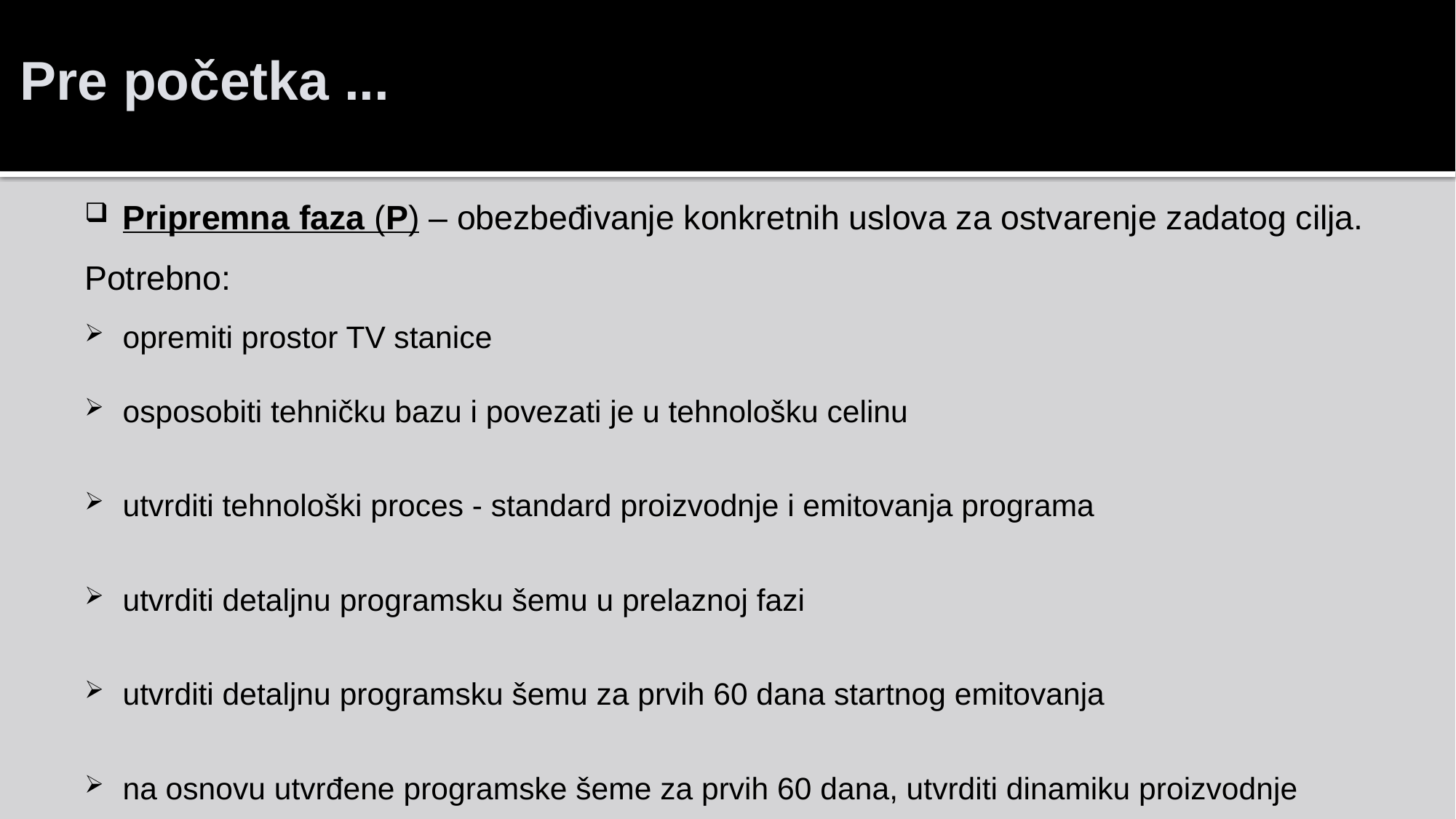

Pre početka ...

Pripremna faza (P) – obezbeđivanje konkretnih uslova za ostvarenje zadatog cilja.

Potrebno:

opremiti prostor TV stanice

osposobiti tehničku bazu i povezati je u tehnološku celinu

utvrditi tehnološki proces - standard proizvodnje i emitovanja programa

utvrditi detaljnu programsku šemu u prelaznoj fazi

utvrditi detaljnu programsku šemu za prvih 60 dana startnog emitovanja

na osnovu utvrđene programske šeme za prvih 60 dana, utvrditi dinamiku proizvodnje